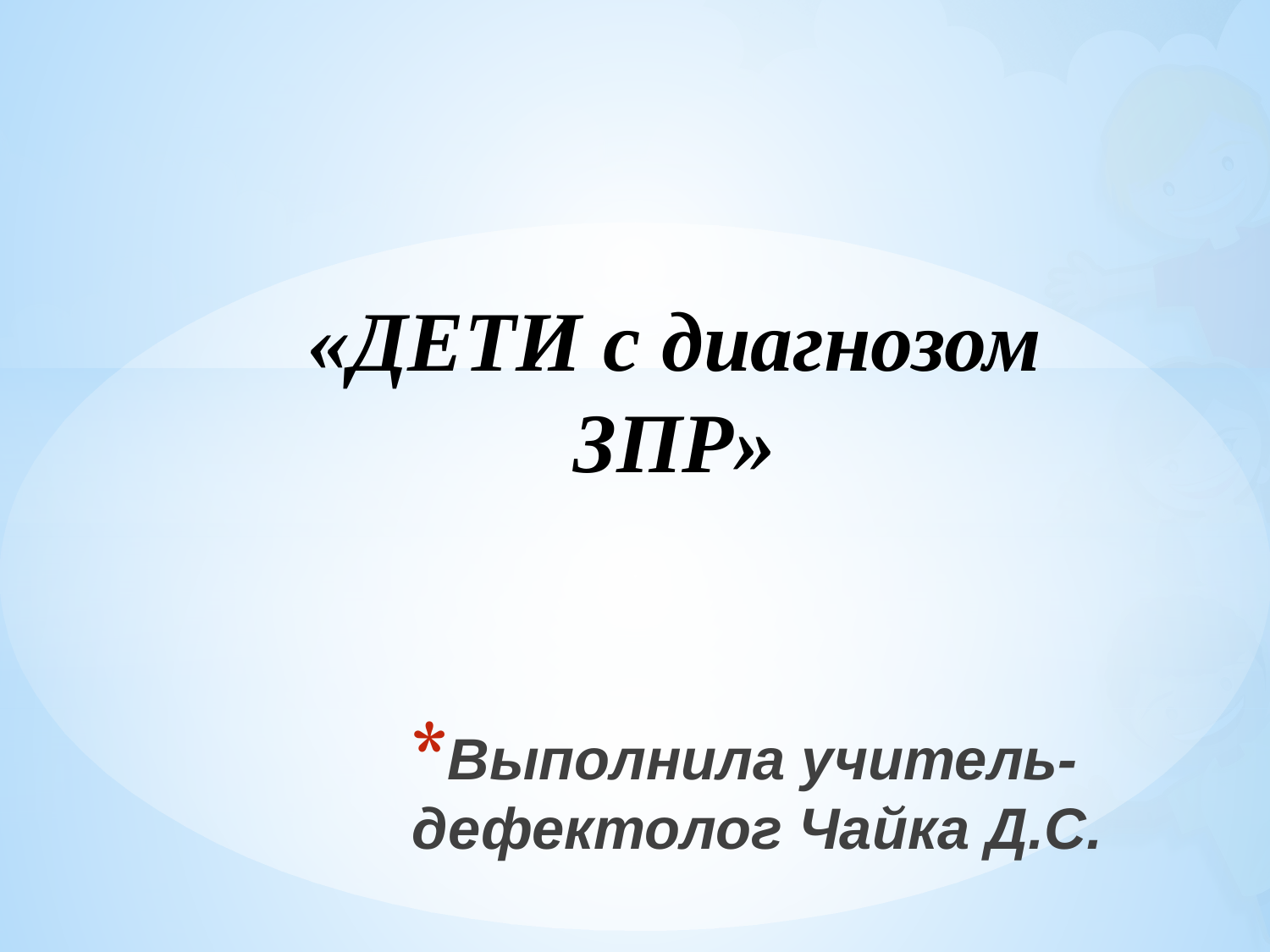

# «ДЕТИ с диагнозом ЗПР»
Выполнила учитель-дефектолог Чайка Д.С.